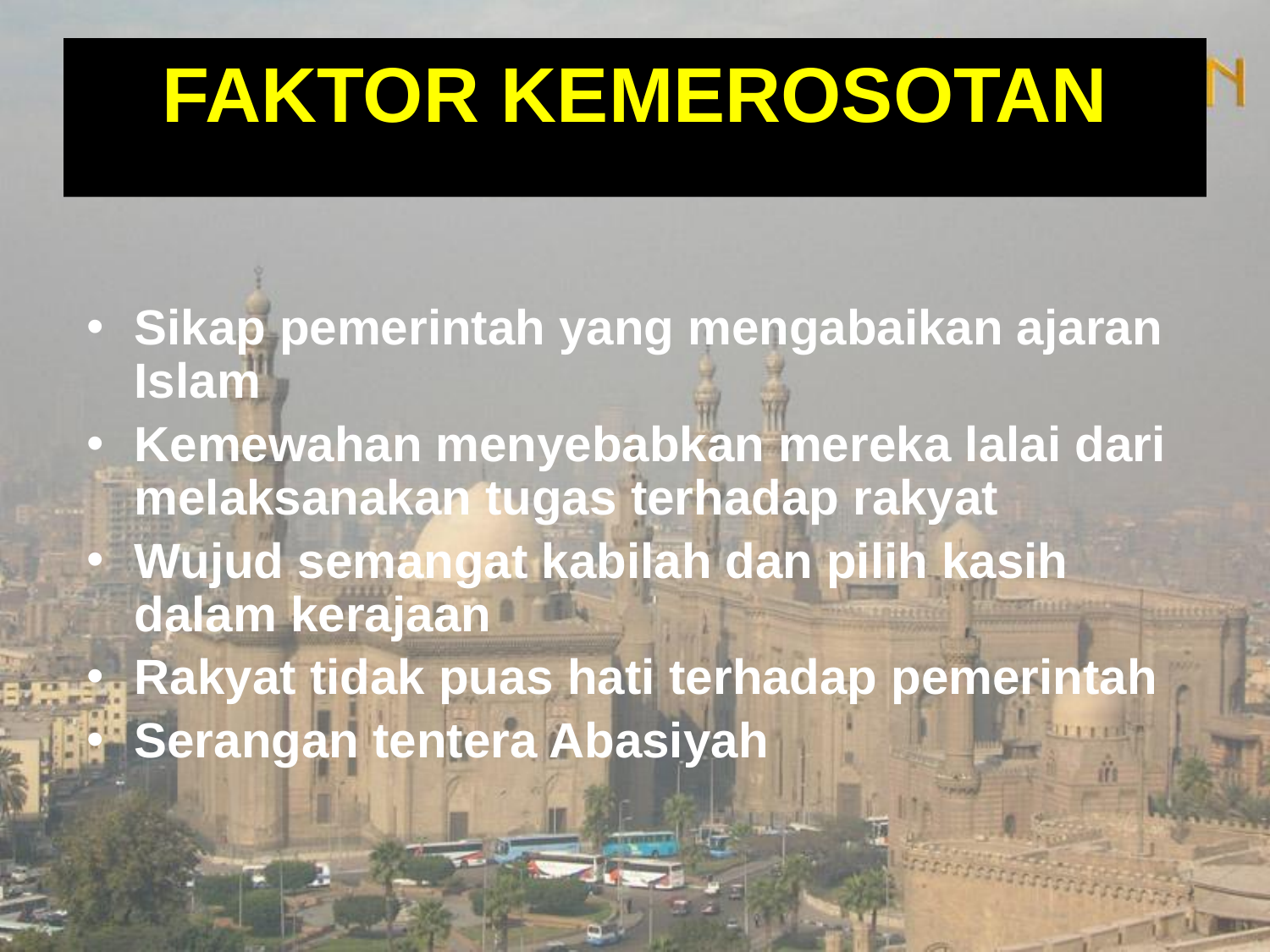

# FAKTOR KEMEROSOTAN
Sikap pemerintah yang mengabaikan ajaran Islam
Kemewahan menyebabkan mereka lalai dari melaksanakan tugas terhadap rakyat
Wujud semangat kabilah dan pilih kasih dalam kerajaan
Rakyat tidak puas hati terhadap pemerintah
Serangan tentera Abasiyah